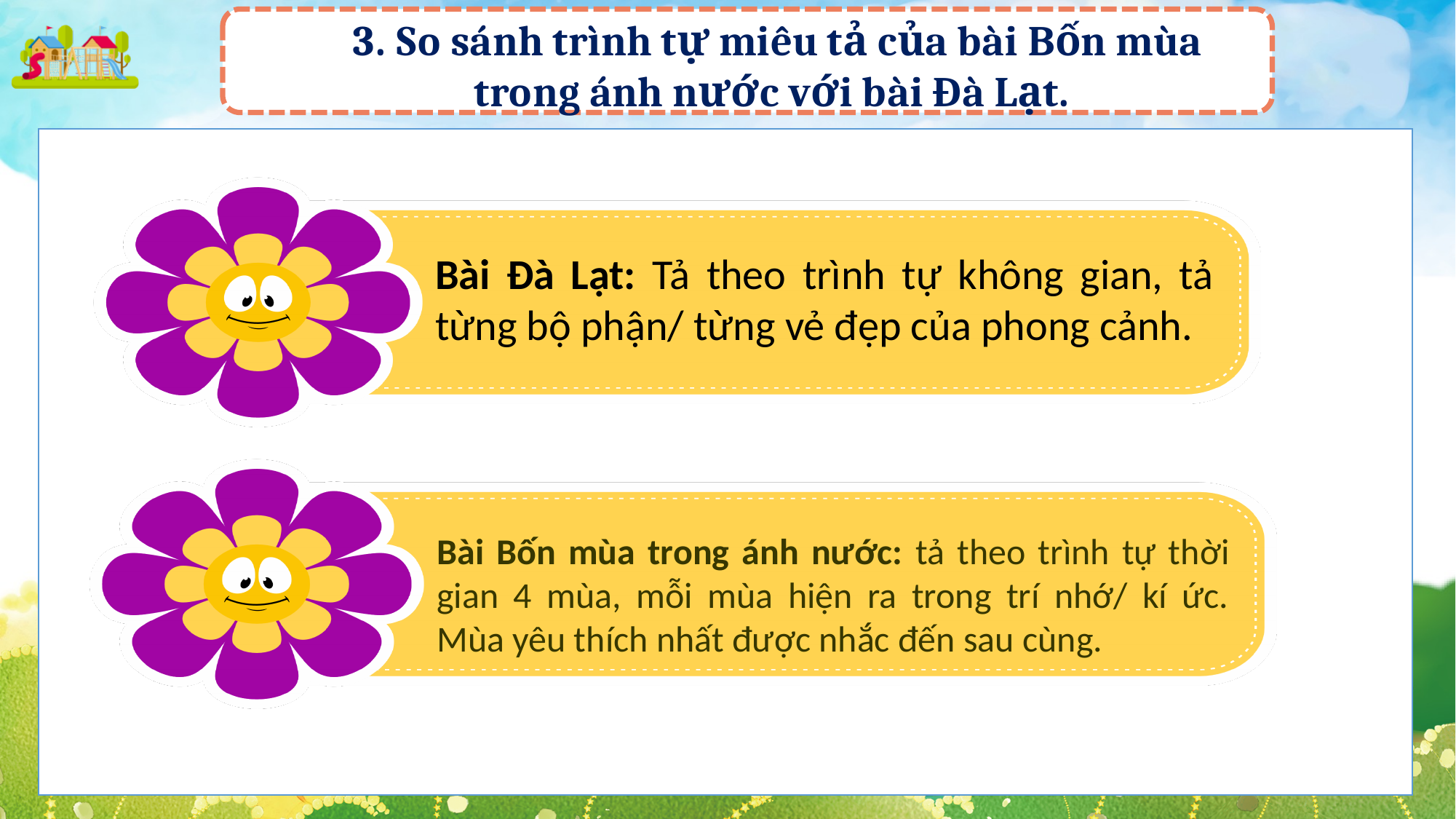

3. So sánh trình tự miêu tả của bài Bốn mùa trong ánh nước với bài Đà Lạt.

Bài Đà Lạt: Tả theo trình tự không gian, tả từng bộ phận/ từng vẻ đẹp của phong cảnh.

Bài Bốn mùa trong ánh nước: tả theo trình tự thời gian 4 mùa, mỗi mùa hiện ra trong trí nhớ/ kí ức. Mùa yêu thích nhất được nhắc đến sau cùng.